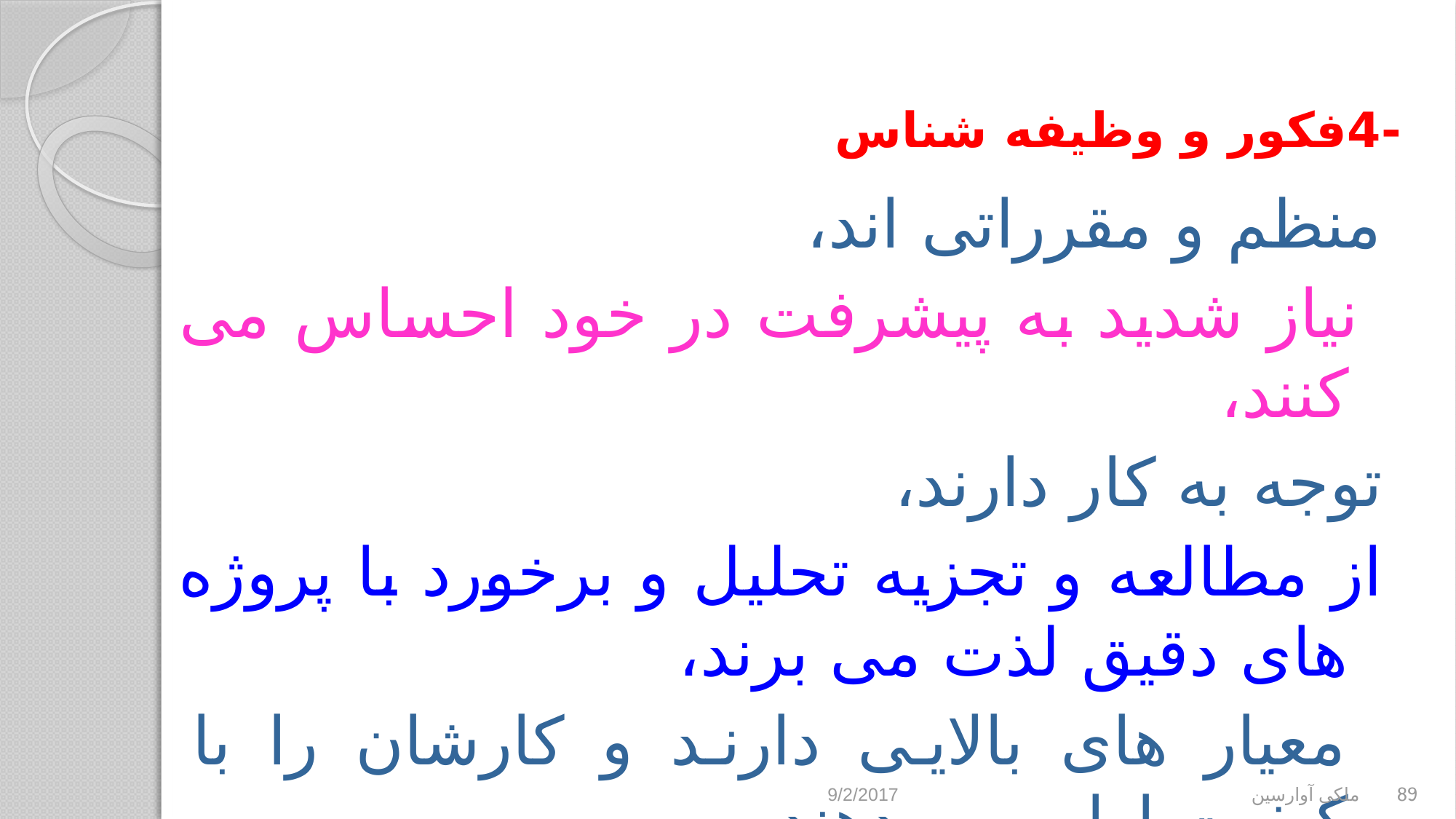

# -4فکور و وظیفه شناس
منظم و مقرراتی اند،
 نیاز شدید به پیشرفت در خود احساس می کنند،
توجه به کار دارند،
از مطالعه و تجزیه تحلیل و برخورد با پروژه های دقیق لذت می برند،
 معیار های بالایی دارند و کارشان را با کیفیت ارایه می دهند.
9/2/2017
ملکی آوارسین
89